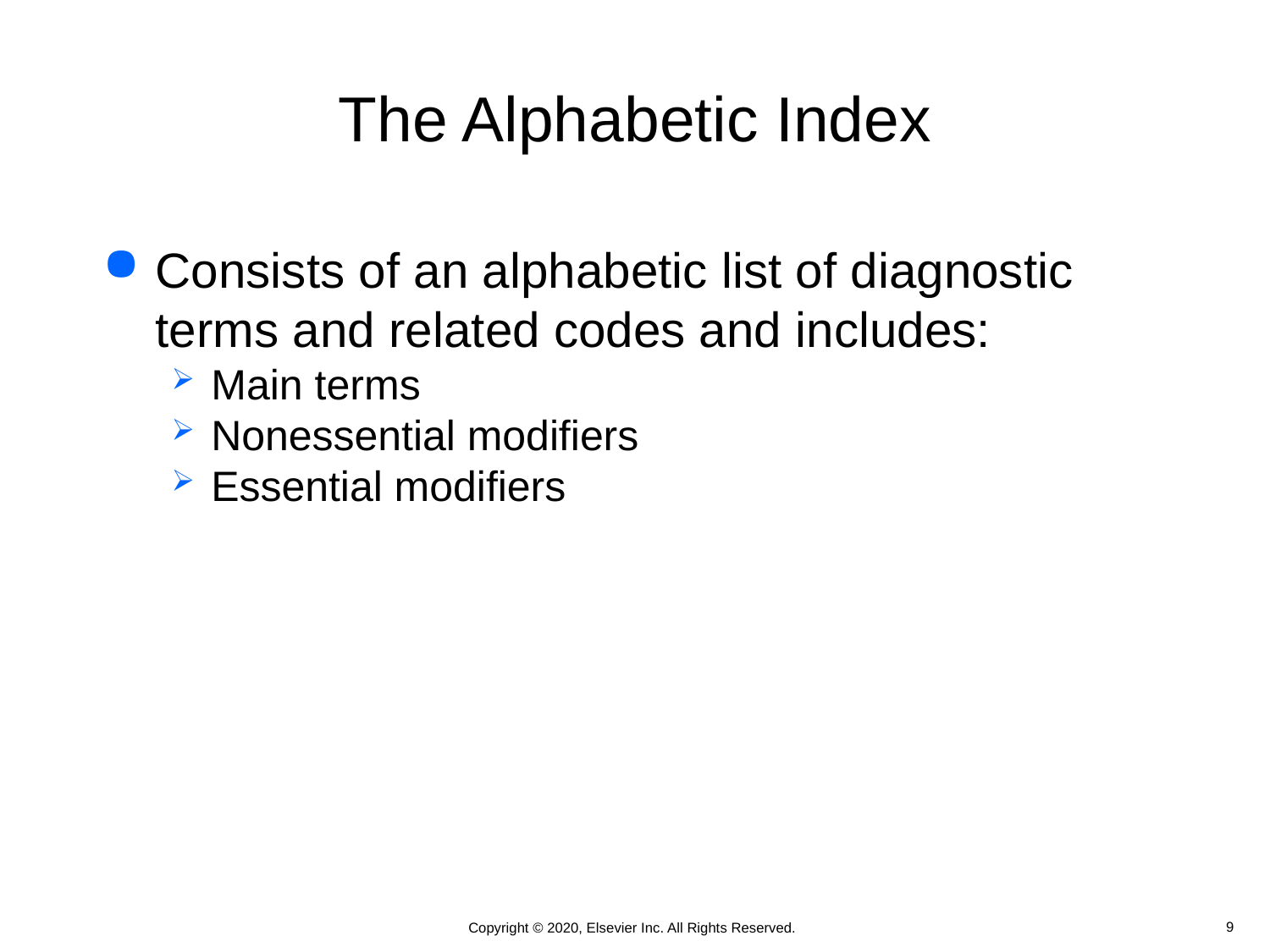

# The Alphabetic Index
Consists of an alphabetic list of diagnostic terms and related codes and includes:
Main terms
Nonessential modifiers
Essential modifiers
 9